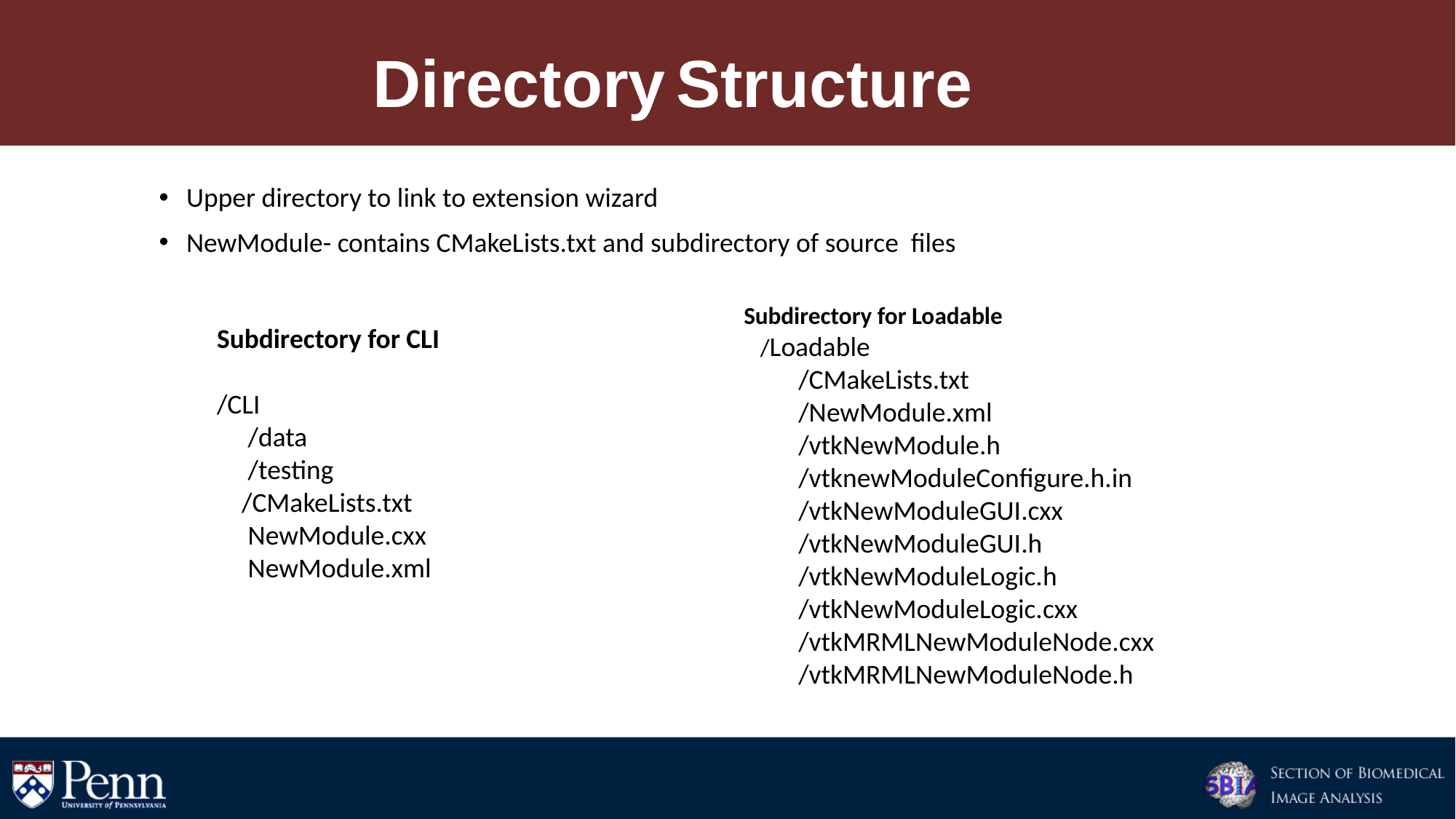

# Directory Structure
Upper directory to link to extension wizard
NewModule- contains CMakeLists.txt and subdirectory of source  files

Subdirectory for Loadable
   /Loadable
/CMakeLists.txt
/NewModule.xml
/vtkNewModule.h
/vtknewModuleConfigure.h.in
/vtkNewModuleGUI.cxx
/vtkNewModuleGUI.h
/vtkNewModuleLogic.h
/vtkNewModuleLogic.cxx
/vtkMRMLNewModuleNode.cxx
/vtkMRMLNewModuleNode.h

Subdirectory for CLI

/CLI
     /data
     /testing
    /CMakeLists.txt
     NewModule.cxx
     NewModule.xml